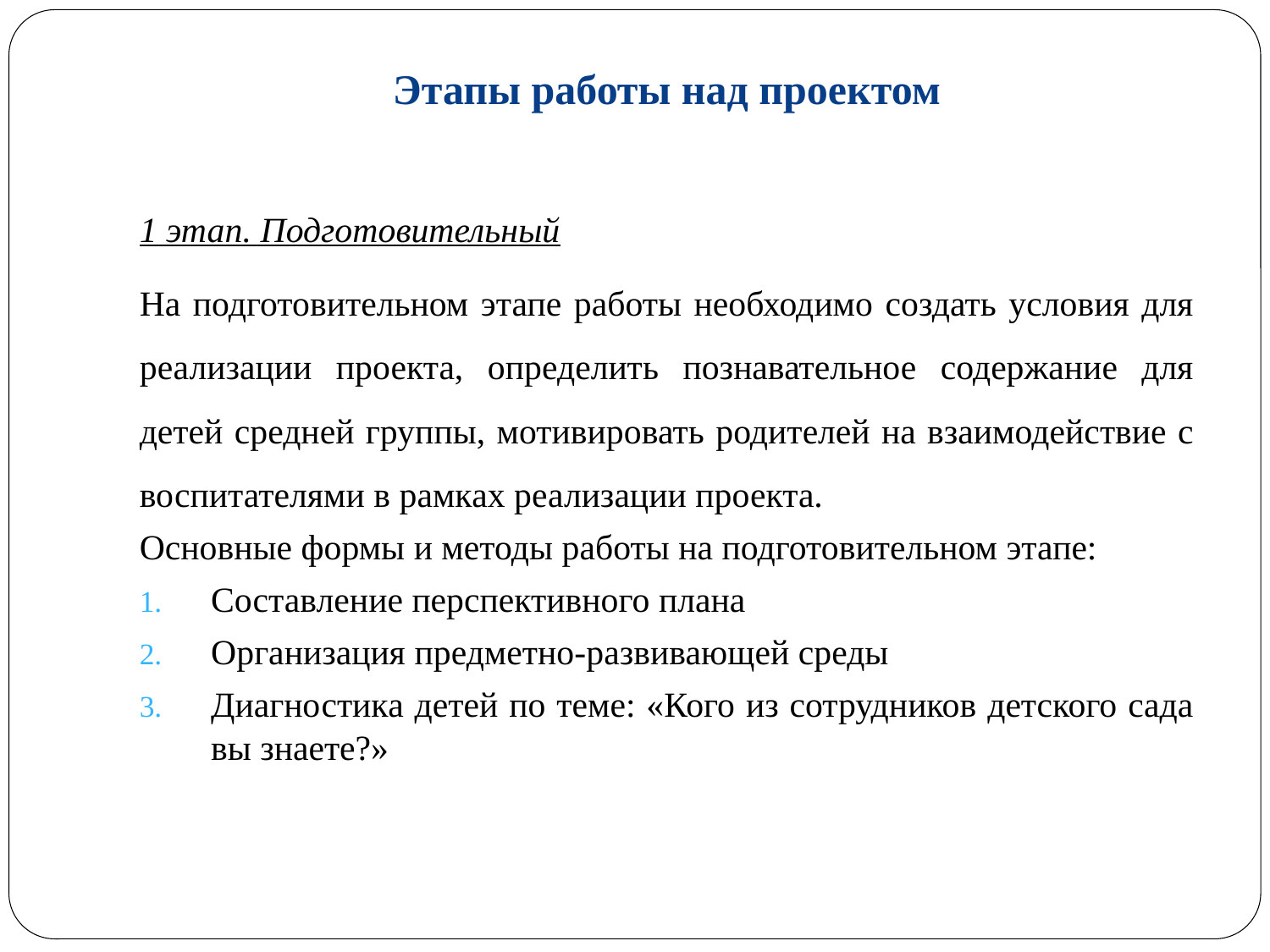

# Этапы работы над проектом
1 этап. Подготовительный
На подготовительном этапе работы необходимо создать условия для реализации проекта, определить познавательное содержание для детей средней группы, мотивировать родителей на взаимодействие с воспитателями в рамках реализации проекта.
Основные формы и методы работы на подготовительном этапе:
Составление перспективного плана
Организация предметно-развивающей среды
Диагностика детей по теме: «Кого из сотрудников детского сада вы знаете?»